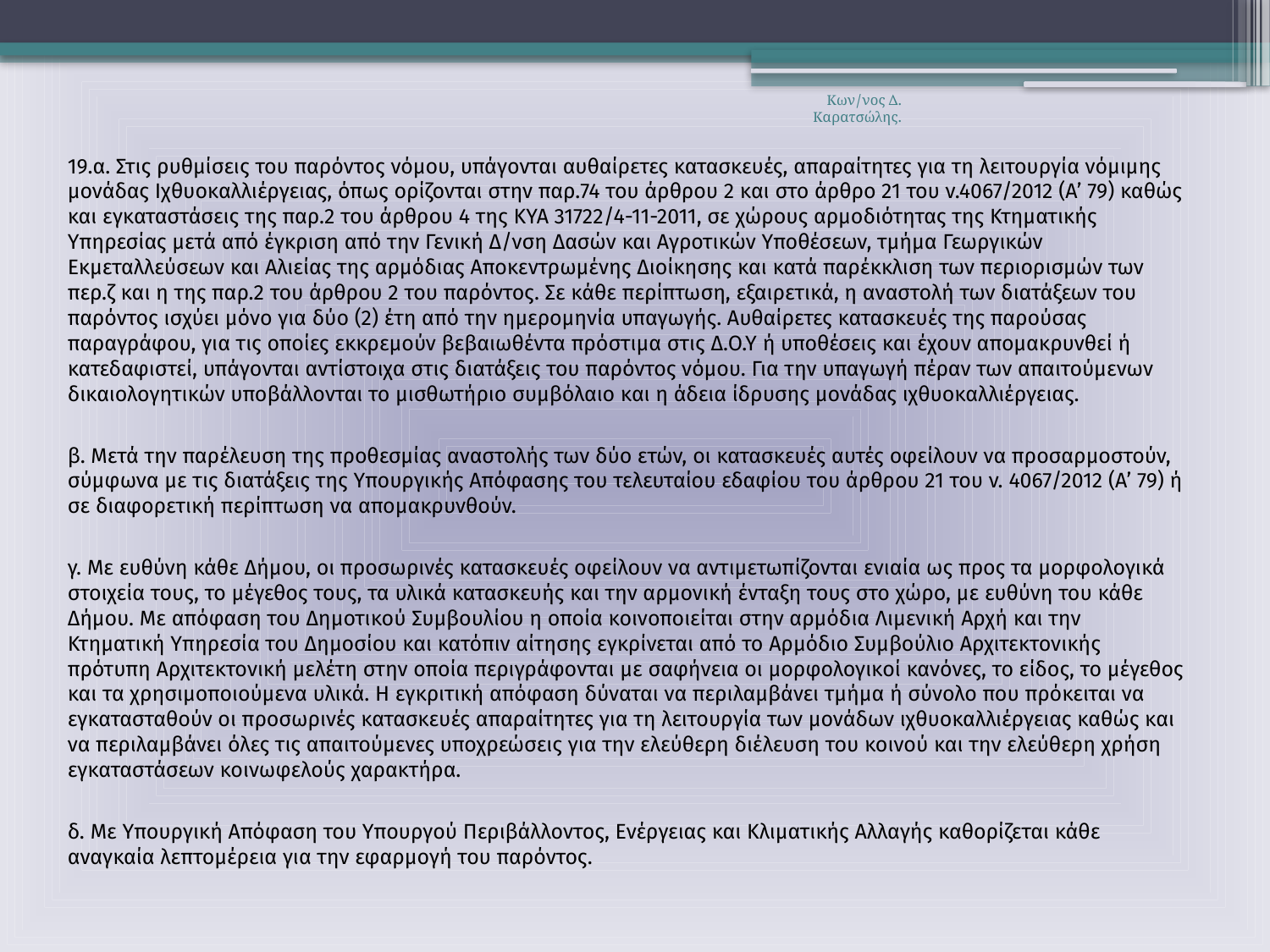

Κων/νος Δ. Καρατσώλης.
19.α. Στις ρυθμίσεις του παρόντος νόμου, υπάγονται αυθαίρετες κατασκευές, απαραίτητες για τη λειτουργία νόμιμης μονάδας Ιχθυοκαλλιέργειας, όπως ορίζονται στην παρ.74 του άρθρου 2 και στο άρθρο 21 του ν.4067/2012 (Α’ 79) καθώς και εγκαταστάσεις της παρ.2 του άρθρου 4 της ΚΥΑ 31722/4-11-2011, σε χώρους αρμοδιότητας της Κτηματικής Υπηρεσίας μετά από έγκριση από την Γενική Δ/νση Δασών και Αγροτικών Υποθέσεων, τμήμα Γεωργικών Εκμεταλλεύσεων και Αλιείας της αρμόδιας Αποκεντρωμένης Διοίκησης και κατά παρέκκλιση των περιορισμών των περ.ζ και η της παρ.2 του άρθρου 2 του παρόντος. Σε κάθε περίπτωση, εξαιρετικά, η αναστολή των διατάξεων του παρόντος ισχύει μόνο για δύο (2) έτη από την ημερομηνία υπαγωγής. Αυθαίρετες κατασκευές της παρούσας παραγράφου, για τις οποίες εκκρεμούν βεβαιωθέντα πρόστιμα στις Δ.Ο.Υ ή υποθέσεις και έχουν απομακρυνθεί ή κατεδαφιστεί, υπάγονται αντίστοιχα στις διατάξεις του παρόντος νόμου. Για την υπαγωγή πέραν των απαιτούμενων δικαιολογητικών υποβάλλονται το μισθωτήριο συμβόλαιο και η άδεια ίδρυσης μονάδας ιχθυοκαλλιέργειας.

β. Μετά την παρέλευση της προθεσμίας αναστολής των δύο ετών, οι κατασκευές αυτές οφείλουν να προσαρμοστούν, σύμφωνα με τις διατάξεις της Υπουργικής Απόφασης του τελευταίου εδαφίου του άρθρου 21 του ν. 4067/2012 (Α’ 79) ή σε διαφορετική περίπτωση να απομακρυνθούν.

γ. Με ευθύνη κάθε Δήμου, οι προσωρινές κατασκευές οφείλουν να αντιμετωπίζονται ενιαία ως προς τα μορφολογικά στοιχεία τους, το μέγεθος τους, τα υλικά κατασκευής και την αρμονική ένταξη τους στο χώρο, με ευθύνη του κάθε Δήμου. Με απόφαση του Δημοτικού Συμβουλίου η οποία κοινοποιείται στην αρμόδια Λιμενική Αρχή και την Κτηματική Υπηρεσία του Δημοσίου και κατόπιν αίτησης εγκρίνεται από το Αρμόδιο Συμβούλιο Αρχιτεκτονικής πρότυπη Αρχιτεκτονική μελέτη στην οποία περιγράφονται με σαφήνεια οι μορφολογικοί κανόνες, το είδος, το μέγεθος και τα χρησιμοποιούμενα υλικά. Η εγκριτική απόφαση δύναται να περιλαμβάνει τμήμα ή σύνολο που πρόκειται να εγκατασταθούν οι προσωρινές κατασκευές απαραίτητες για τη λειτουργία των μονάδων ιχθυοκαλλιέργειας καθώς και να περιλαμβάνει όλες τις απαιτούμενες υποχρεώσεις για την ελεύθερη διέλευση του κοινού και την ελεύθερη χρήση εγκαταστάσεων κοινωφελούς χαρακτήρα.

δ. Με Υπουργική Απόφαση του Υπουργού Περιβάλλοντος, Ενέργειας και Κλιματικής Αλλαγής καθορίζεται κάθε αναγκαία λεπτομέρεια για την εφαρμογή του παρόντος.